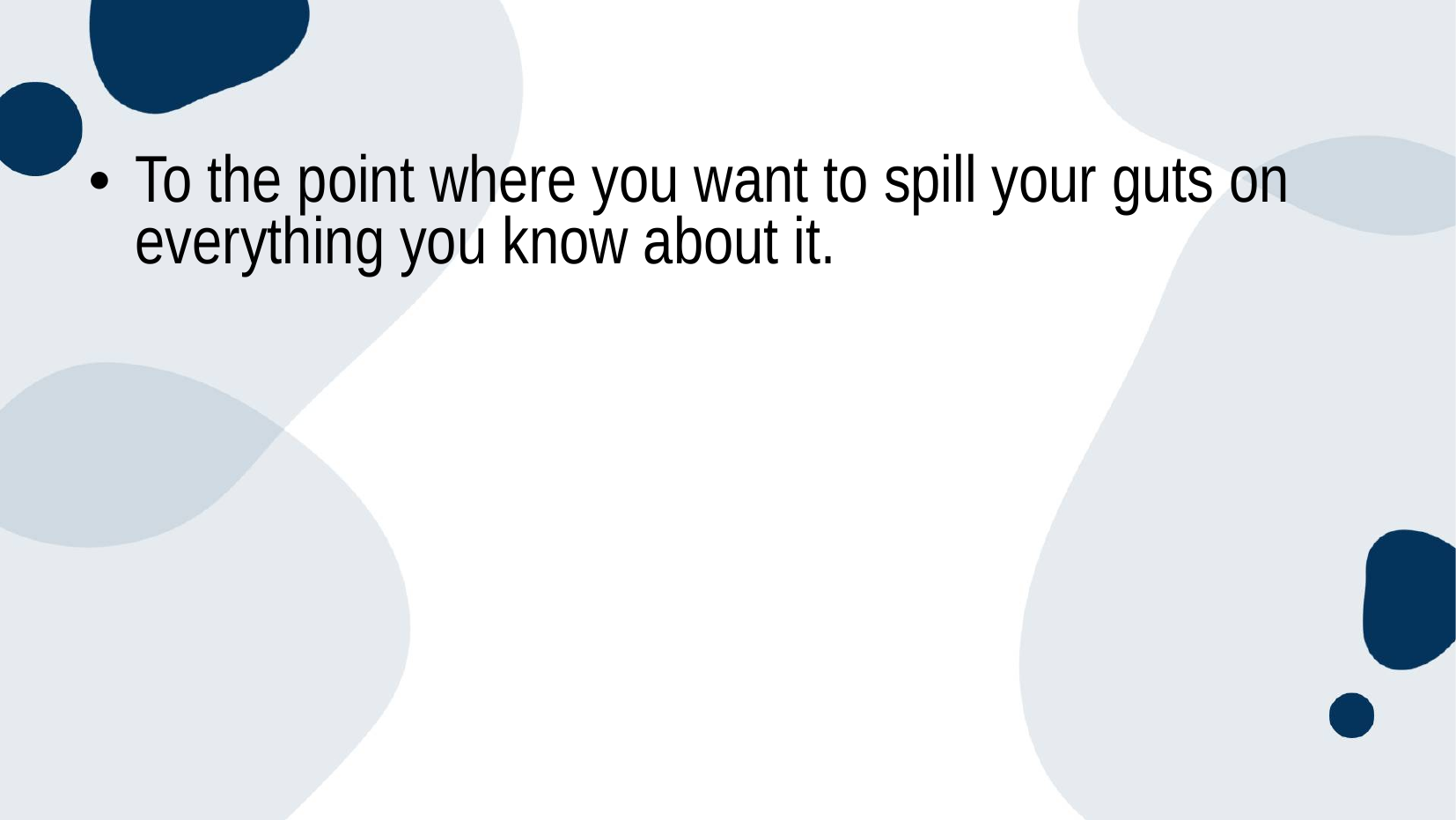

#
To the point where you want to spill your guts on everything you know about it.